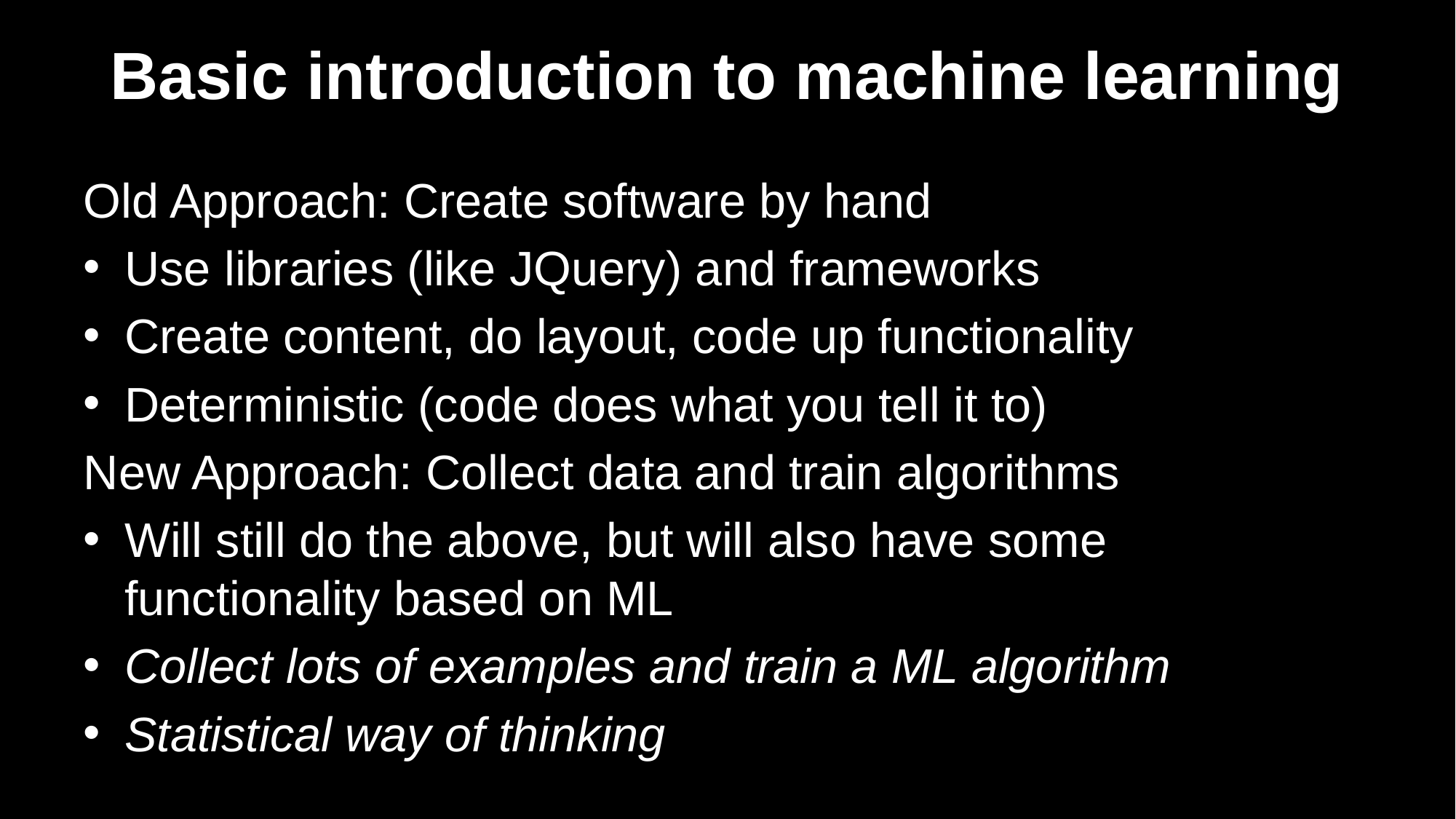

# Basic introduction to machine learning
Old Approach: Create software by hand
Use libraries (like JQuery) and frameworks
Create content, do layout, code up functionality
Deterministic (code does what you tell it to)
New Approach: Collect data and train algorithms
Will still do the above, but will also have some functionality based on ML
Collect lots of examples and train a ML algorithm
Statistical way of thinking